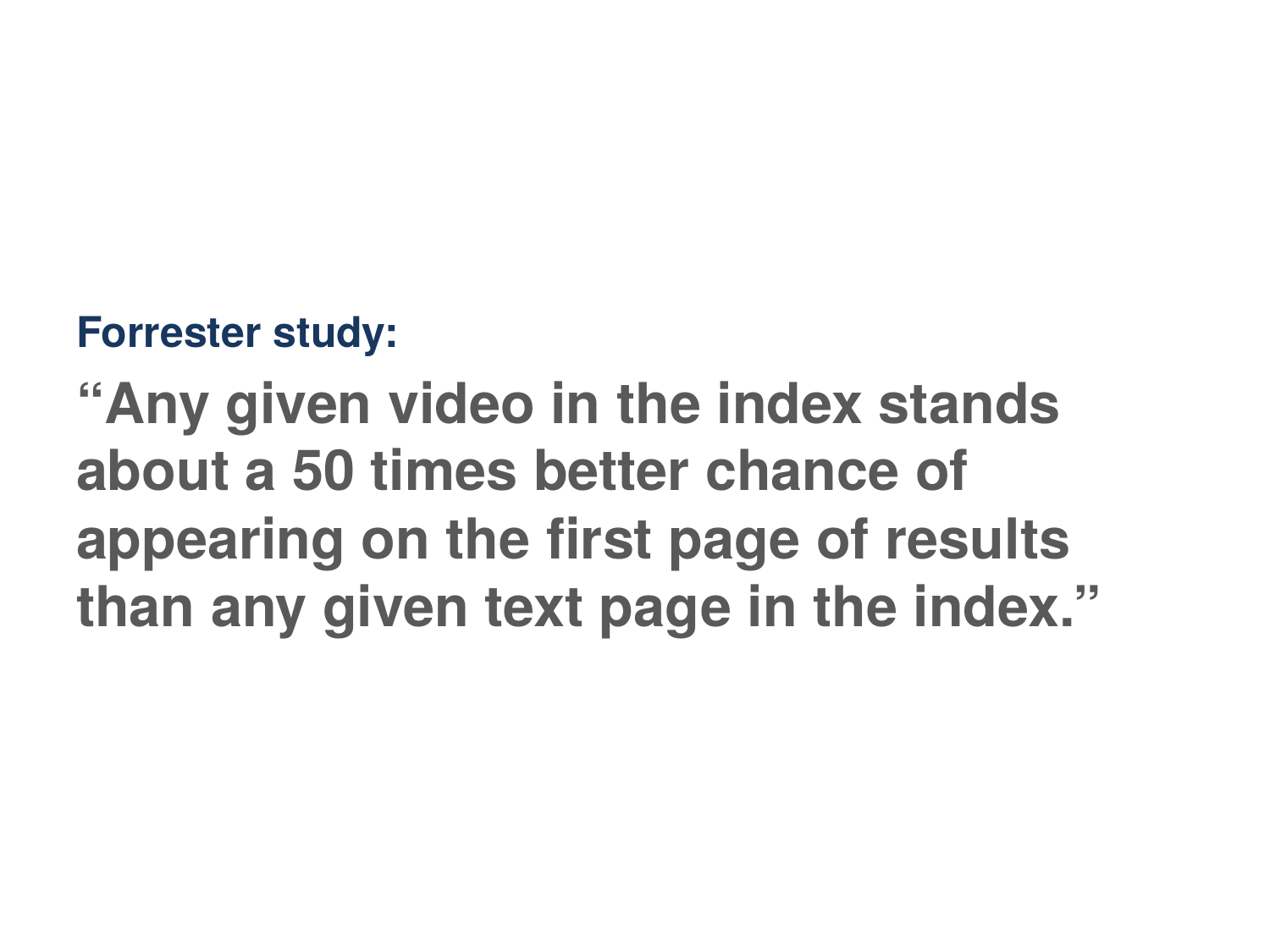

Forrester study:
“Any given video in the index stands about a 50 times better chance of appearing on the first page of results than any given text page in the index.”